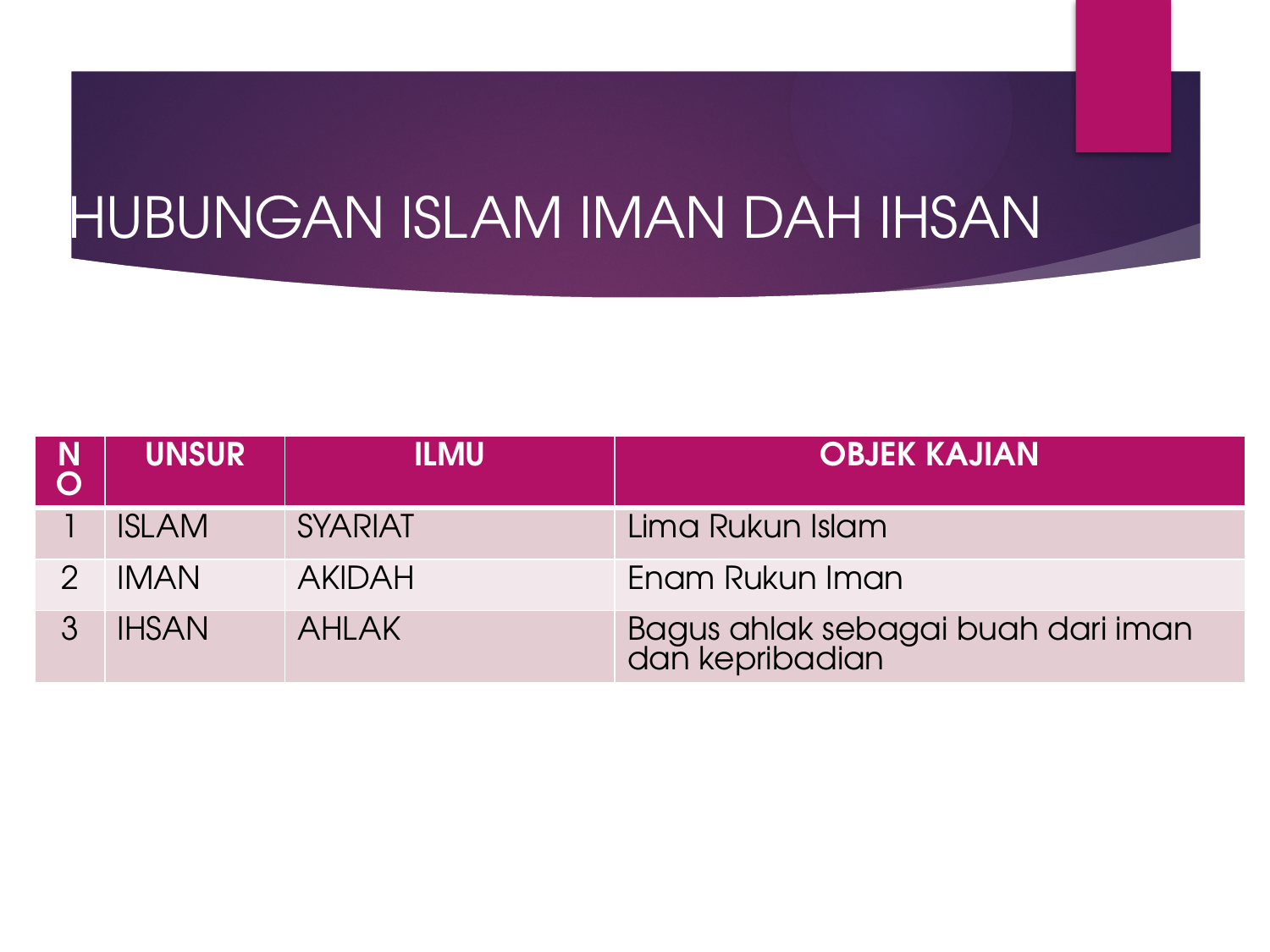

# HUBUNGAN ISLAM IMAN DAH IHSAN
| NO | UNSUR | ILMU | OBJEK KAJIAN |
| --- | --- | --- | --- |
| 1 | ISLAM | SYARIAT | Lima Rukun Islam |
| 2 | IMAN | AKIDAH | Enam Rukun Iman |
| 3 | IHSAN | AHLAK | Bagus ahlak sebagai buah dari iman dan kepribadian |